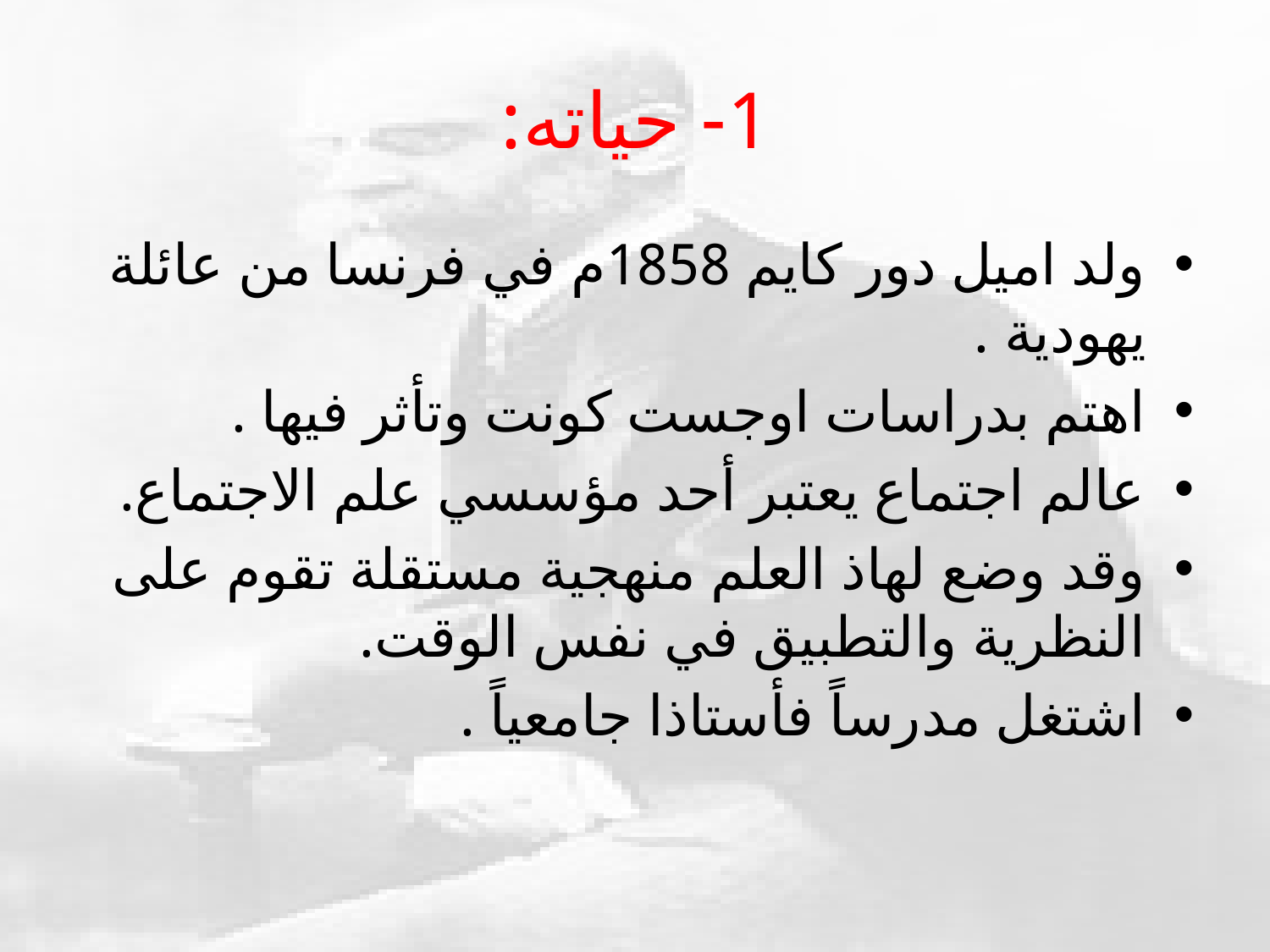

# 1- حياته:
ولد اميل دور كايم 1858م في فرنسا من عائلة يهودية .
اهتم بدراسات اوجست كونت وتأثر فيها .
عالم اجتماع يعتبر أحد مؤسسي علم الاجتماع.
وقد وضع لهاذ العلم منهجية مستقلة تقوم على النظرية والتطبيق في نفس الوقت.
اشتغل مدرساً فأستاذا جامعياً .